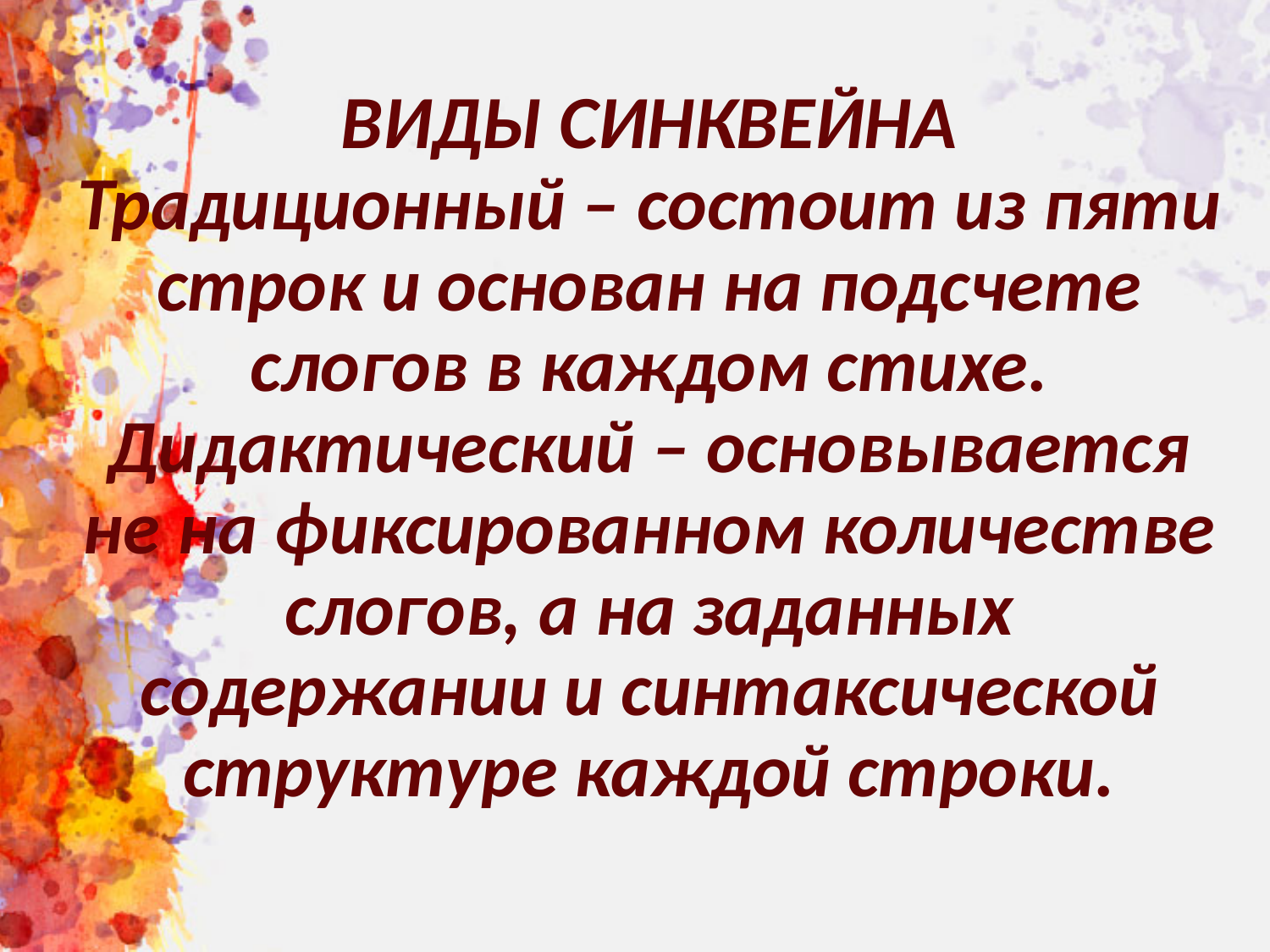

# ВИДЫ СИНКВЕЙНА Традиционный – состоит из пяти строк и основан на подсчете слогов в каждом стихе. Дидактический – основывается не на фиксированном количестве слогов, а на заданных содержании и синтаксической структуре каждой строки.